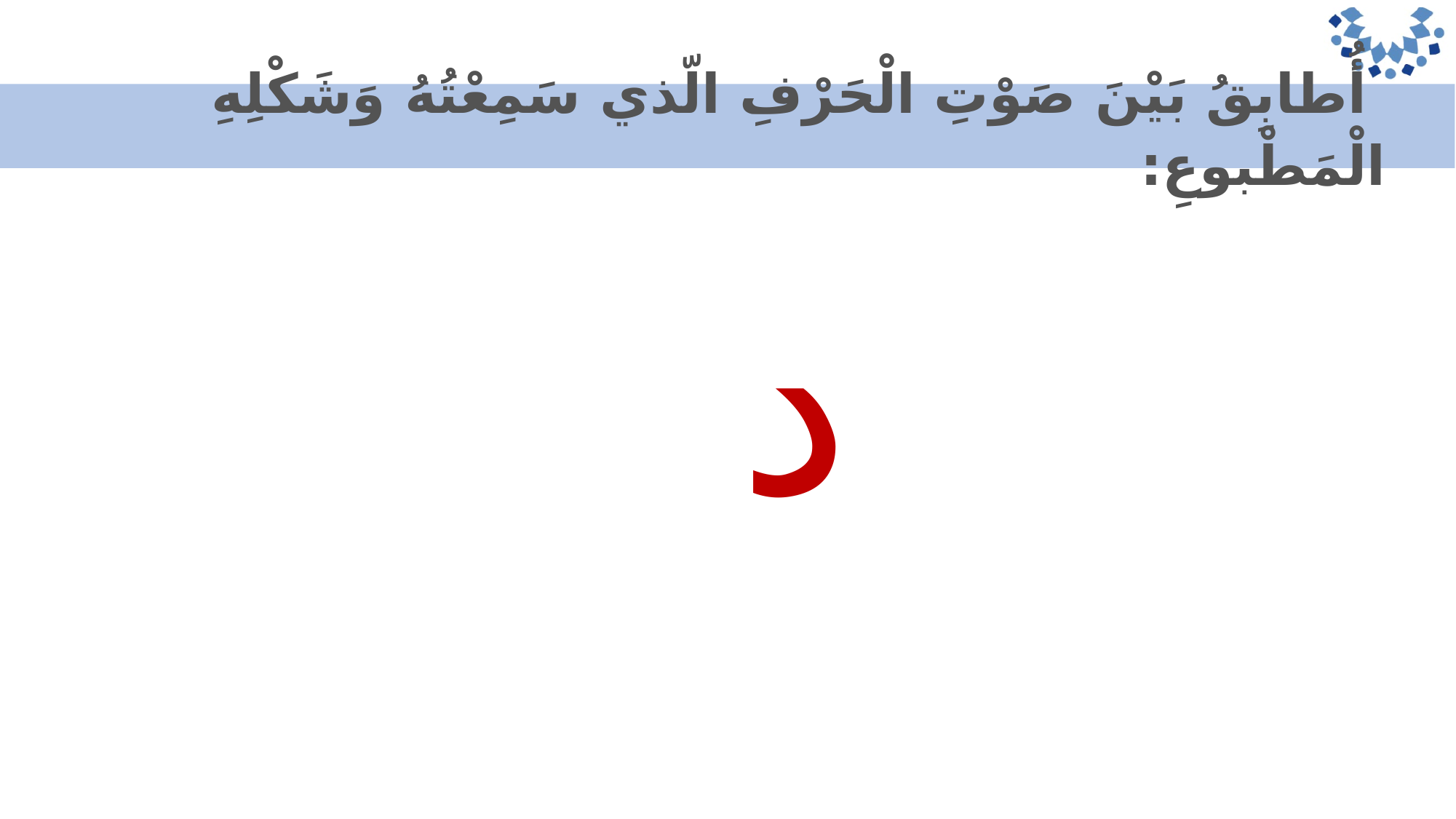

أُطابِقُ بَيْنَ صَوْتِ الْحَرْفِ الّذي سَمِعْتُهُ وَشَكْلِهِ الْمَطْبوعِ:

د